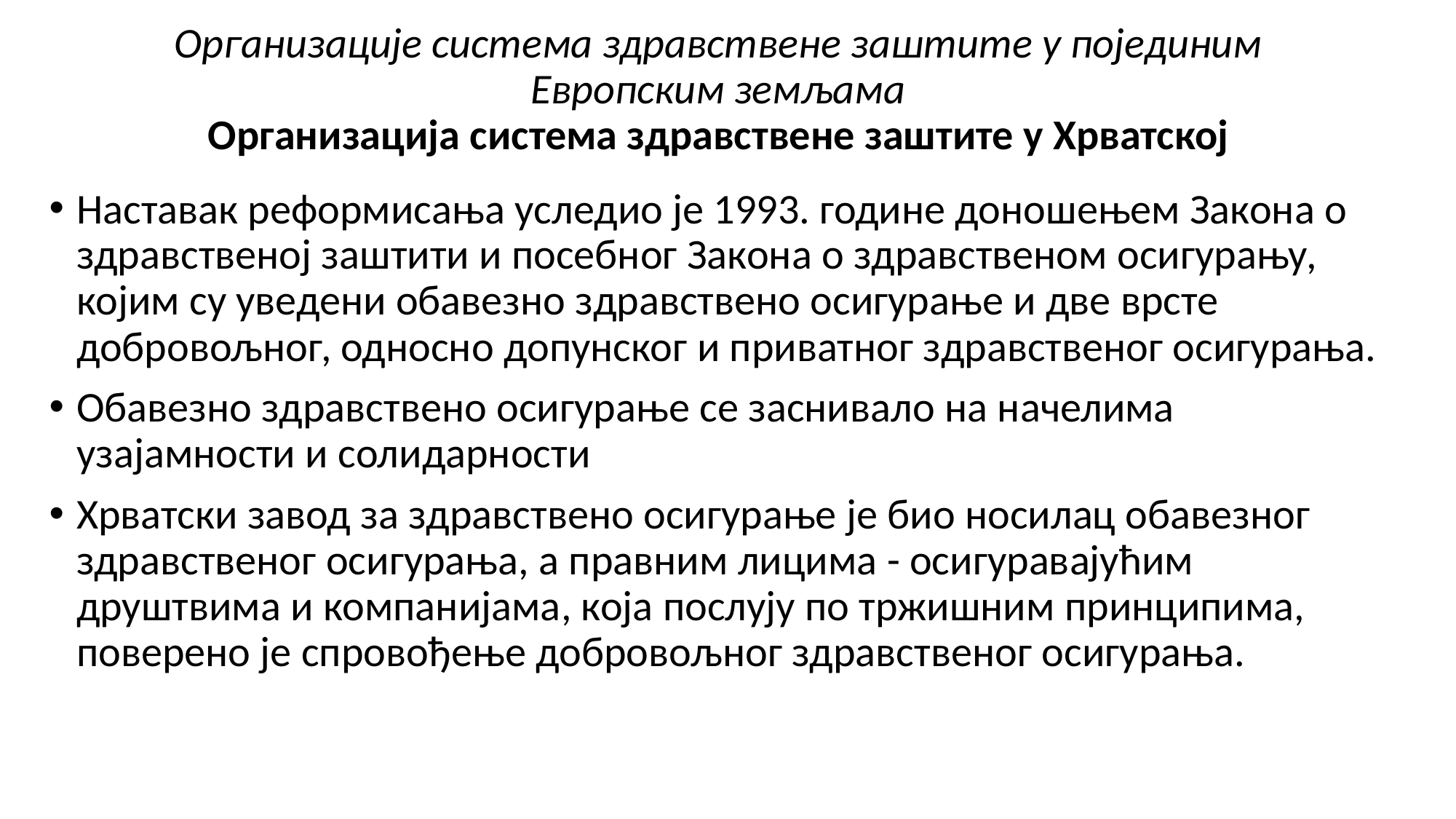

# Организације система здравствене заштите у појединим Европским земљама Организација система здравствене заштите у Хрватској
Наставак реформисања уследио је 1993. године доношењем Закона о здравственој заштити и посебног Закона о здравственом осигурању, којим су уведени обавезно здравствено осигурање и две врсте добровољног, односно допунског и приватног здравственог осигурања.
Обавезно здравствено осигурање се заснивало на начелима узајамности и солидарности
Хрватски завод за здравствено осигурање је био носилац обавезног здравственог осигурања, а правним лицима - осигуравајућим друштвима и компанијама, која послују по тржишним принципима, поверено је спровођење добровољног здравственог осигурања.